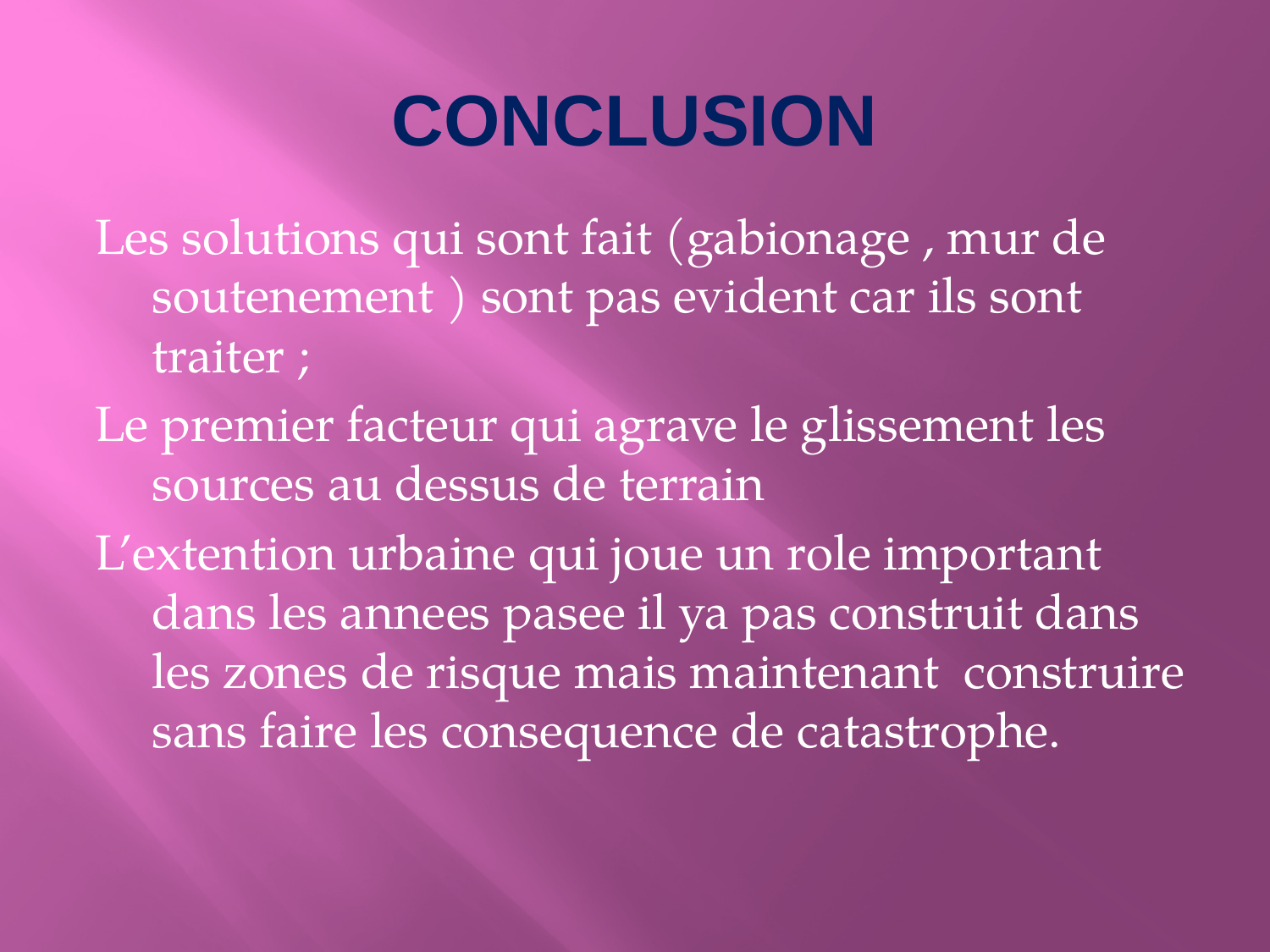

# CONCLUSION
Les solutions qui sont fait (gabionage , mur de soutenement ) sont pas evident car ils sont traiter ;
Le premier facteur qui agrave le glissement les sources au dessus de terrain
L’extention urbaine qui joue un role important dans les annees pasee il ya pas construit dans les zones de risque mais maintenant  construire sans faire les consequence de catastrophe.